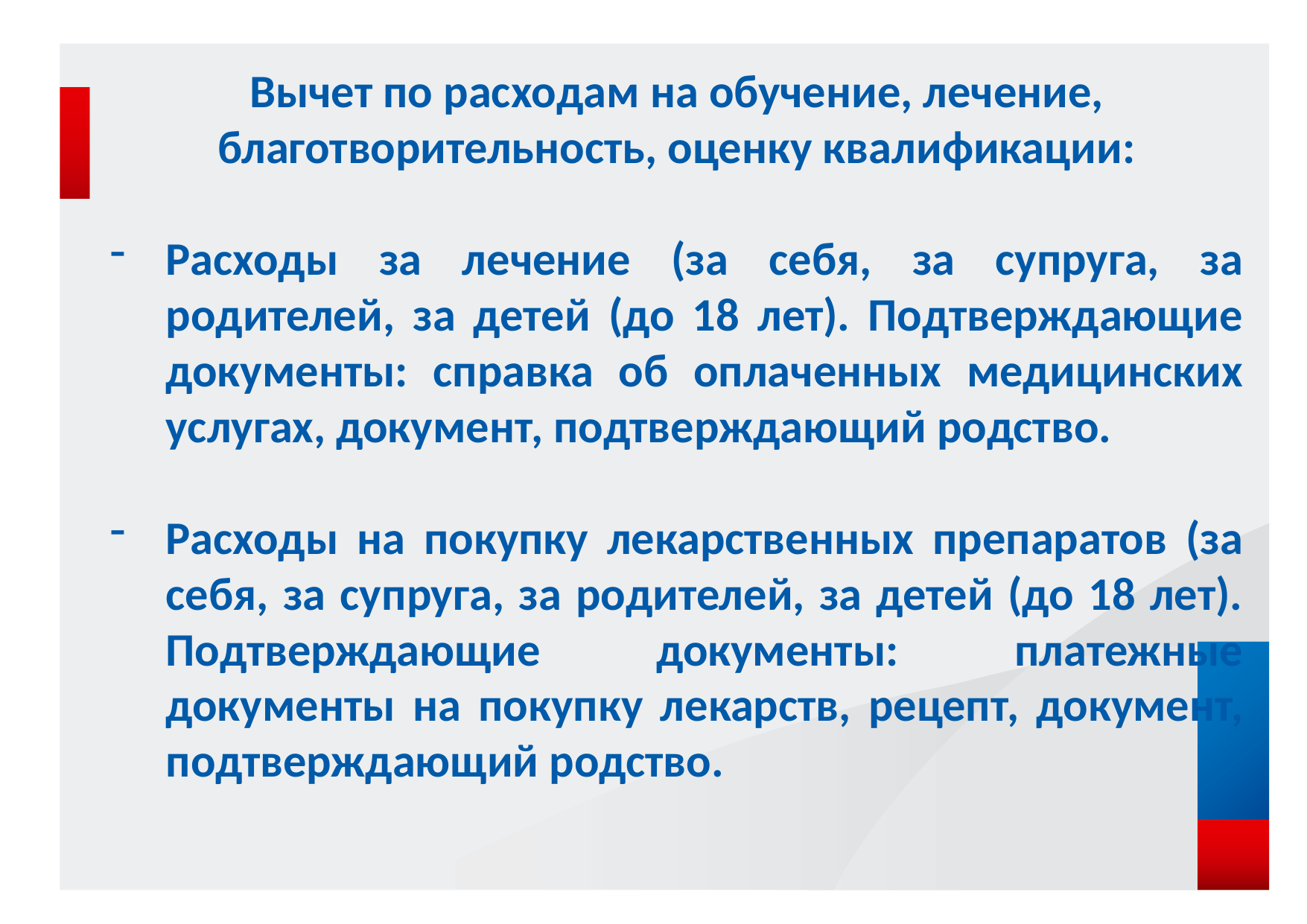

Вычет по расходам на обучение, лечение, благотворительность, оценку квалификации:

Расходы за лечение (за себя, за супруга, за родителей, за детей (до 18 лет). Подтверждающие документы: справка об оплаченных медицинских услугах, документ, подтверждающий родство.

Расходы на покупку лекарственных препаратов (за себя, за супруга, за родителей, за детей (до 18 лет). Подтверждающие документы: платежные документы на покупку лекарств, рецепт, документ, подтверждающий родство.